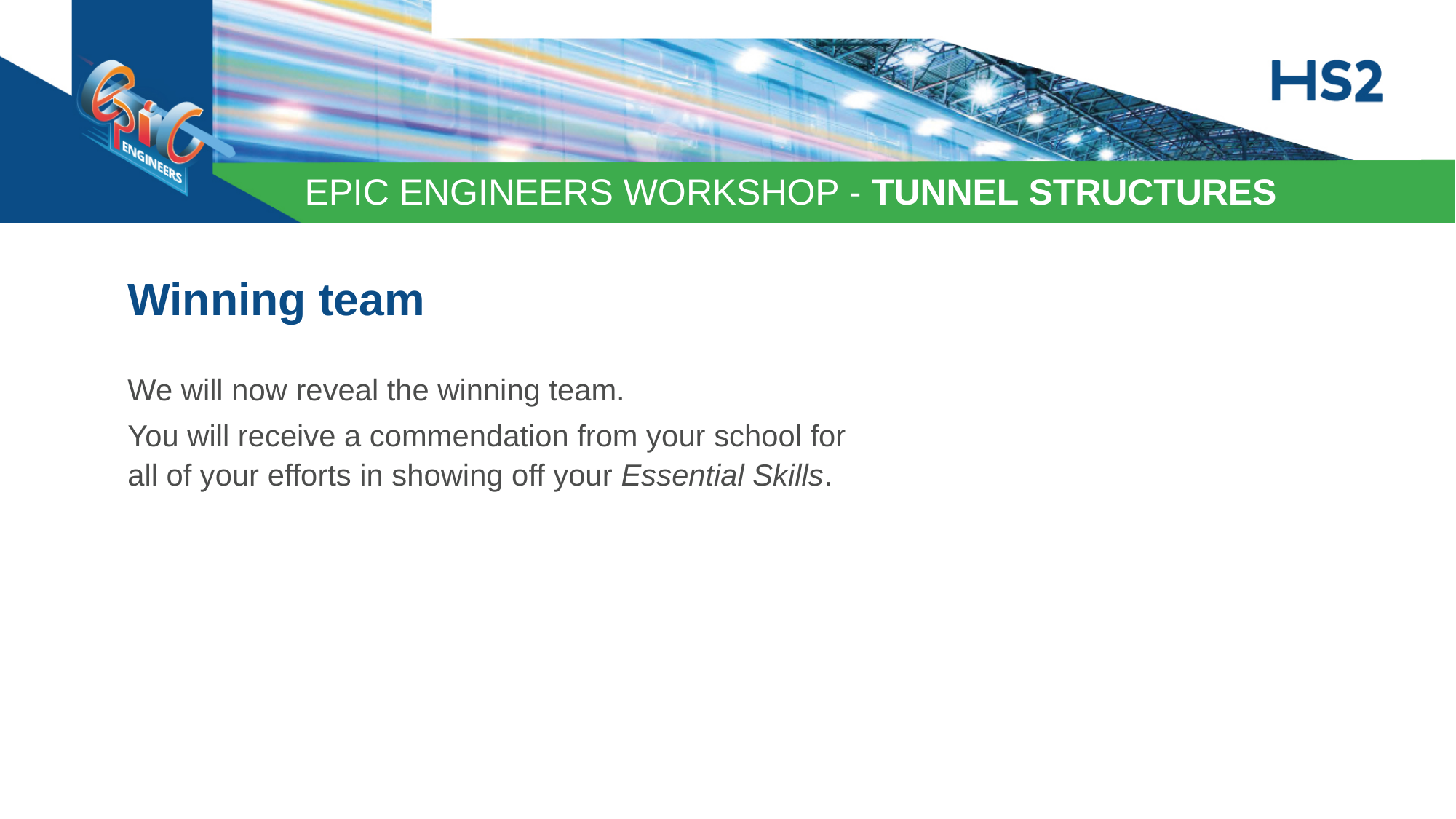

Winning team
We will now reveal the winning team.
You will receive a commendation from your school for all of your efforts in showing off your Essential Skills.